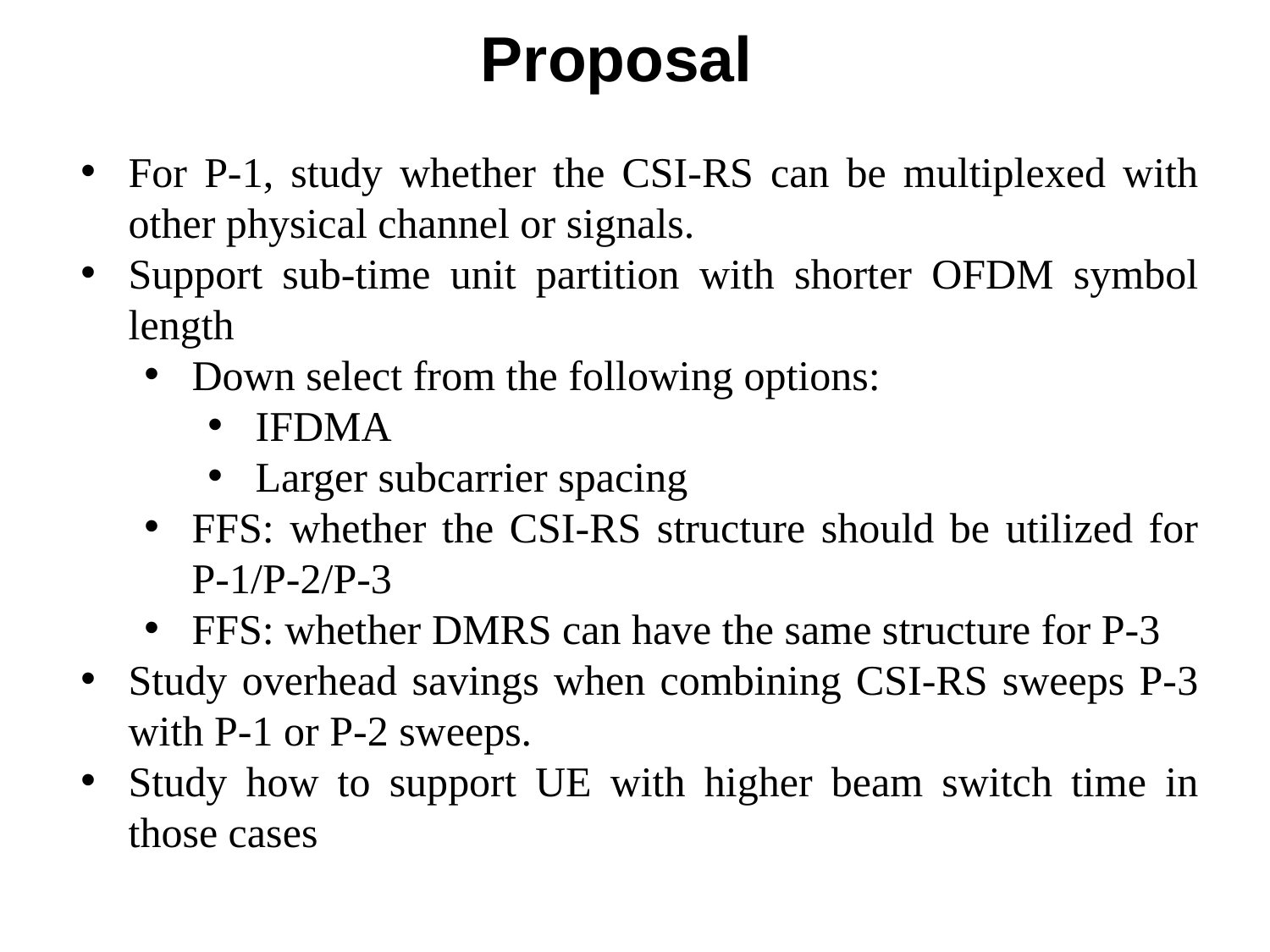

# Proposal
For P-1, study whether the CSI-RS can be multiplexed with other physical channel or signals.
Support sub-time unit partition with shorter OFDM symbol length
Down select from the following options:
IFDMA
Larger subcarrier spacing
FFS: whether the CSI-RS structure should be utilized for P-1/P-2/P-3
FFS: whether DMRS can have the same structure for P-3
Study overhead savings when combining CSI-RS sweeps P-3 with P-1 or P-2 sweeps.
Study how to support UE with higher beam switch time in those cases